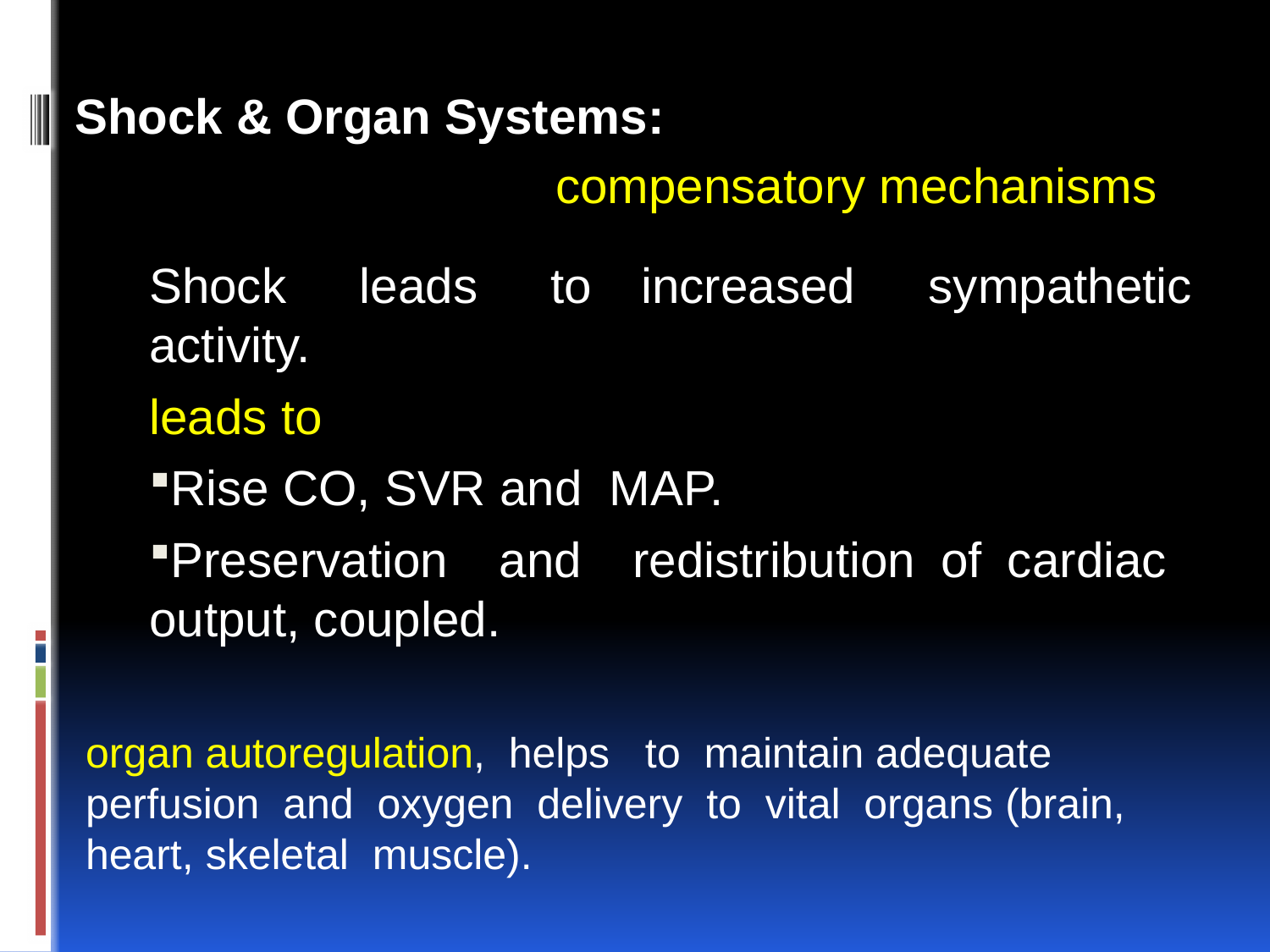

Shock & Organ Systems:
compensatory mechanisms
Shock   leads   to  increased   sympathetic activity.
leads to
Rise CO, SVR and  MAP.
Preservation  and  redistribution of cardiac  output, coupled.

organ autoregulation,  helps   to  maintain adequate perfusion  and  oxygen  delivery  to  vital  organs (brain, heart, skeletal  muscle).